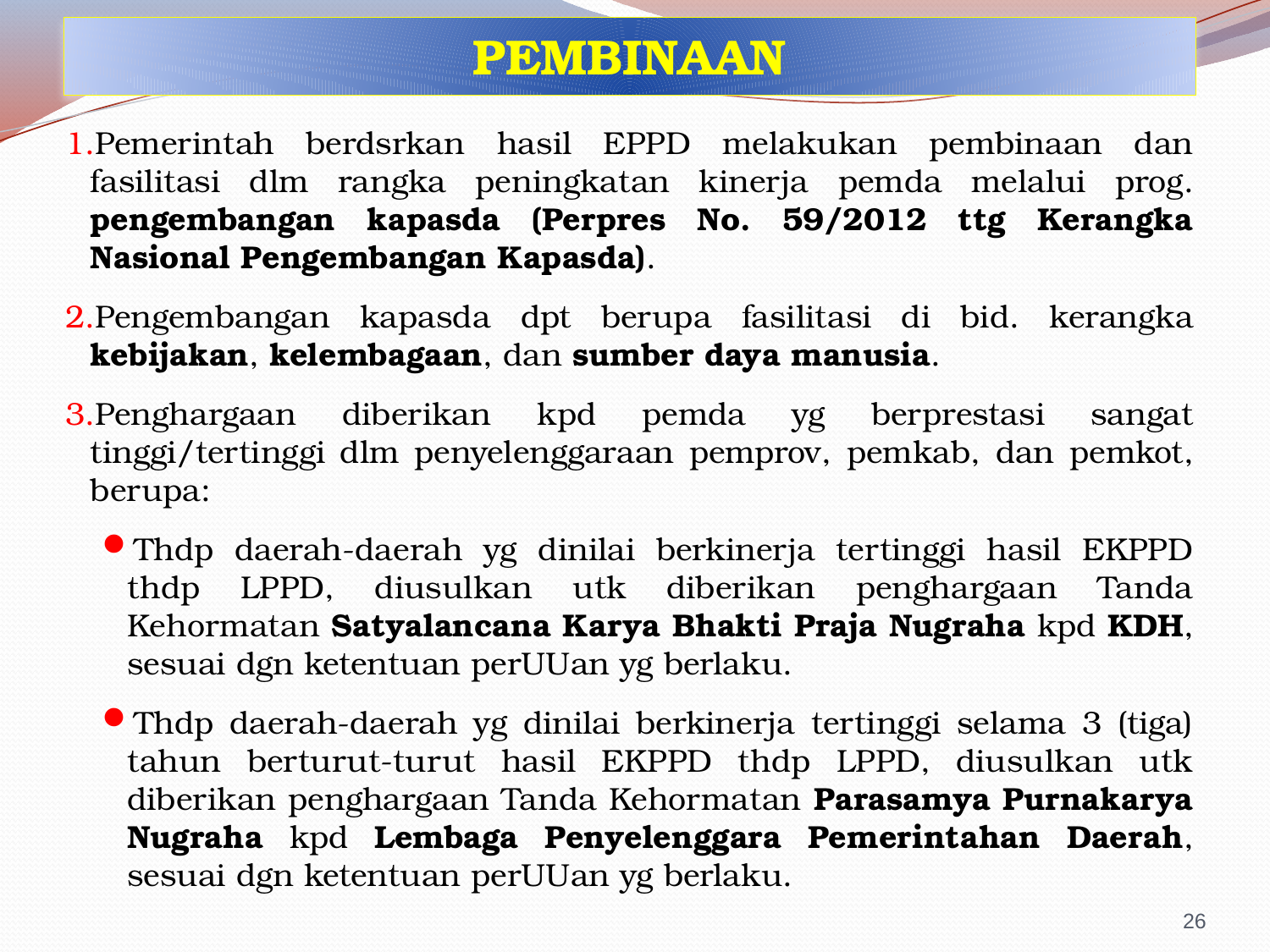

# PEMBINAAN
Pemerintah berdsrkan hasil EPPD melakukan pembinaan dan fasilitasi dlm rangka peningkatan kinerja pemda melalui prog. pengembangan kapasda (Perpres No. 59/2012 ttg Kerangka Nasional Pengembangan Kapasda).
Pengembangan kapasda dpt berupa fasilitasi di bid. kerangka kebijakan, kelembagaan, dan sumber daya manusia.
Penghargaan diberikan kpd pemda yg berprestasi sangat tinggi/tertinggi dlm penyelenggaraan pemprov, pemkab, dan pemkot, berupa:
Thdp daerah-daerah yg dinilai berkinerja tertinggi hasil EKPPD thdp LPPD, diusulkan utk diberikan penghargaan Tanda Kehormatan Satyalancana Karya Bhakti Praja Nugraha kpd KDH, sesuai dgn ketentuan perUUan yg berlaku.
Thdp daerah-daerah yg dinilai berkinerja tertinggi selama 3 (tiga) tahun berturut-turut hasil EKPPD thdp LPPD, diusulkan utk diberikan penghargaan Tanda Kehormatan Parasamya Purnakarya Nugraha kpd Lembaga Penyelenggara Pemerintahan Daerah, sesuai dgn ketentuan perUUan yg berlaku.

26